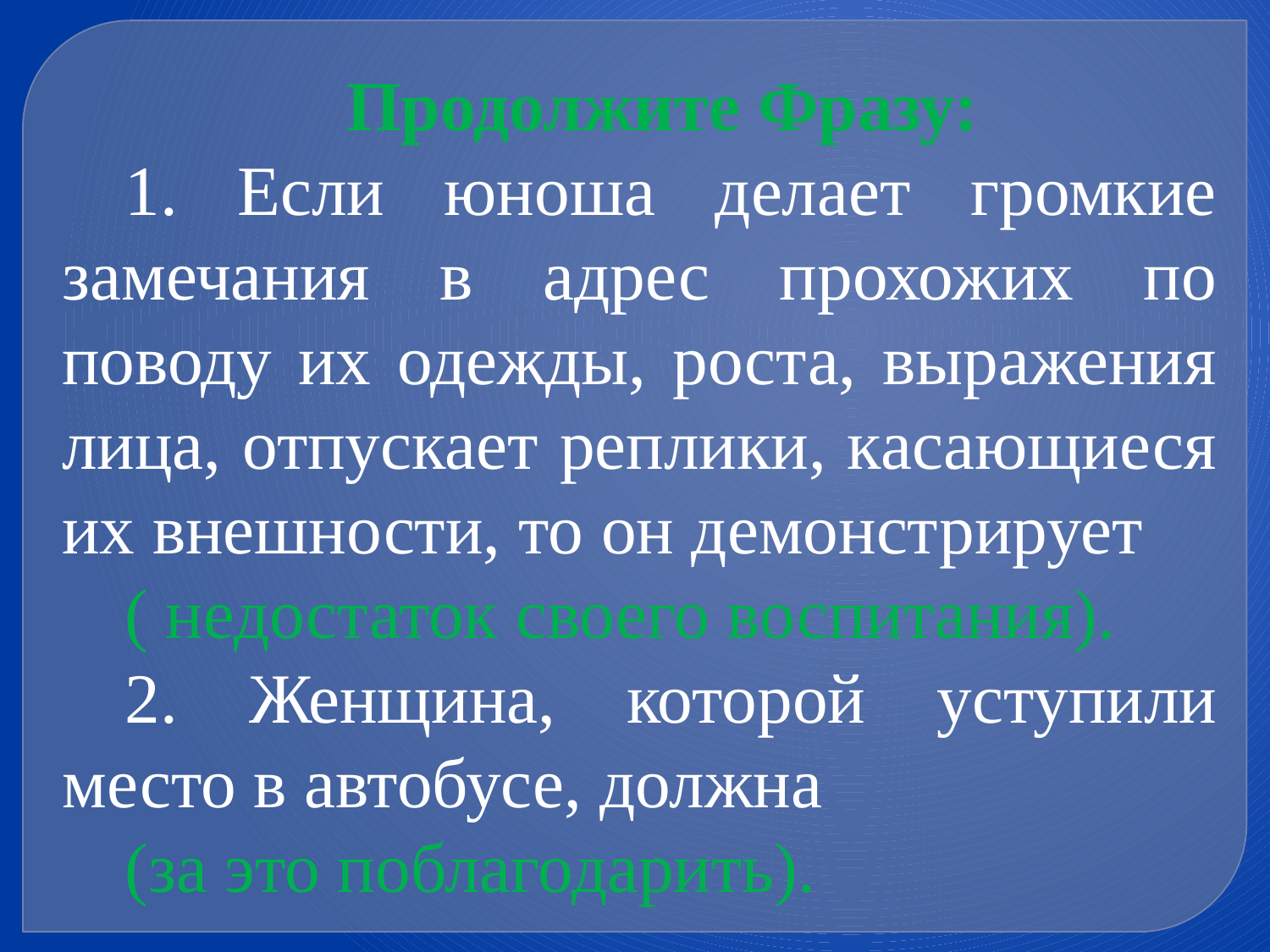

Продолжите Фразу:
1. Если юноша делает громкие замечания в адрес прохожих по поводу их одежды, роста, выражения лица, отпускает реплики, касающиеся их внешности, то он демонстрирует
( недостаток своего воспитания).
2. Женщина, которой уступили место в автобусе, должна
(за это поблагодарить).